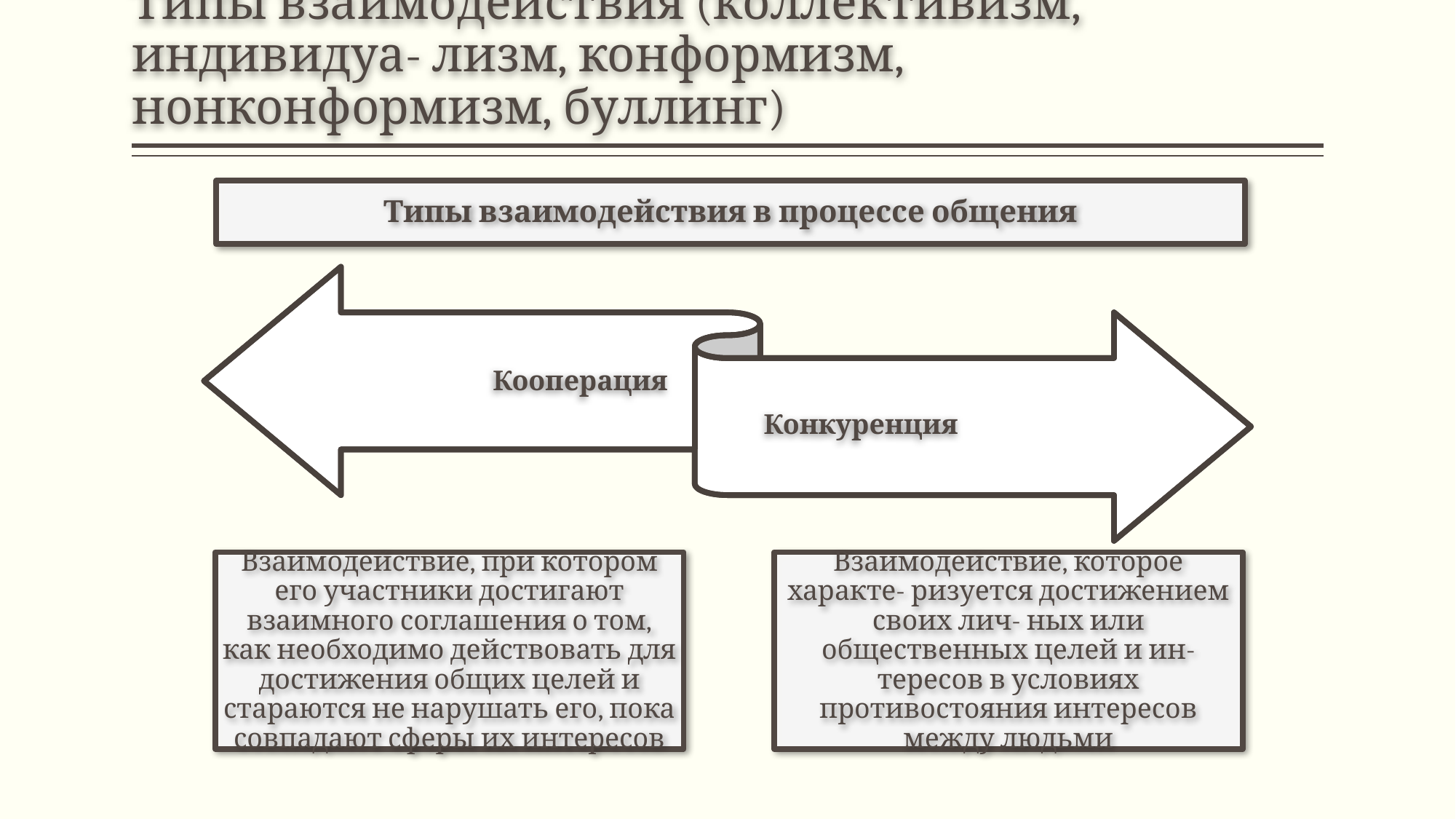

# Типы взаимодействия (коллективизм, индивидуа- лизм, конформизм, нонконформизм, буллинг)

Типы взаимодействия в процессе общения

Кооперация

Конкуренция

Взаимодействие, при котором его участники достигают взаимного соглашения о том, как необходимо действовать для достижения общих целей и стараются не нарушать его, пока совпадают сферы их интересов

Взаимодействие, которое характе- ризуется достижением своих лич- ных или общественных целей и ин- тересов в условиях противостояния интересов между людьми